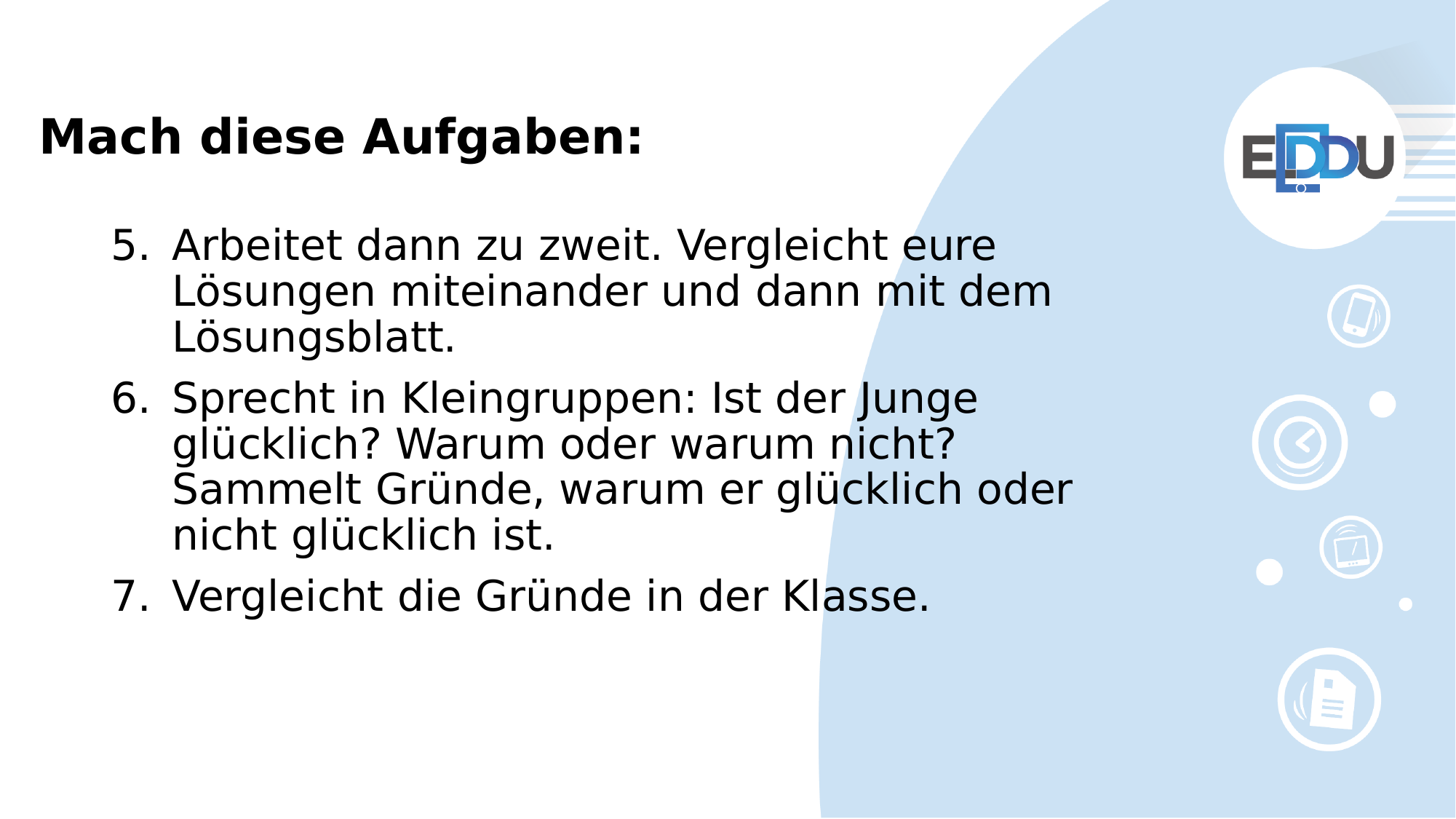

# Mach diese Aufgaben:
Arbeitet dann zu zweit. Vergleicht eure Lösungen miteinander und dann mit dem Lösungsblatt.
Sprecht in Kleingruppen: Ist der Junge glücklich? Warum oder warum nicht? Sammelt Gründe, warum er glücklich oder nicht glücklich ist.
Vergleicht die Gründe in der Klasse.